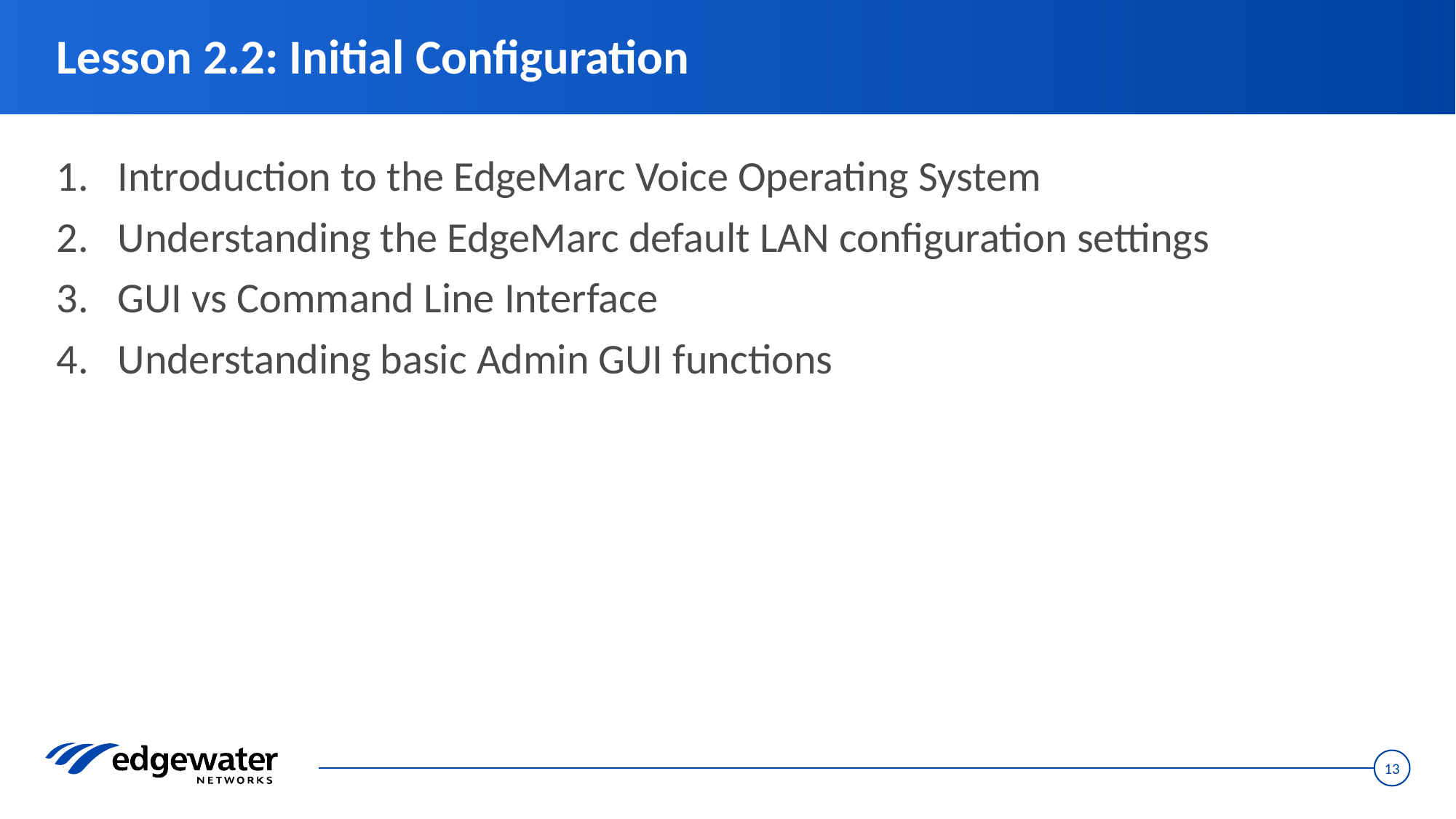

# Lesson 2.2: Initial Configuration
Introduction to the EdgeMarc Voice Operating System
Understanding the EdgeMarc default LAN configuration settings
GUI vs Command Line Interface
Understanding basic Admin GUI functions